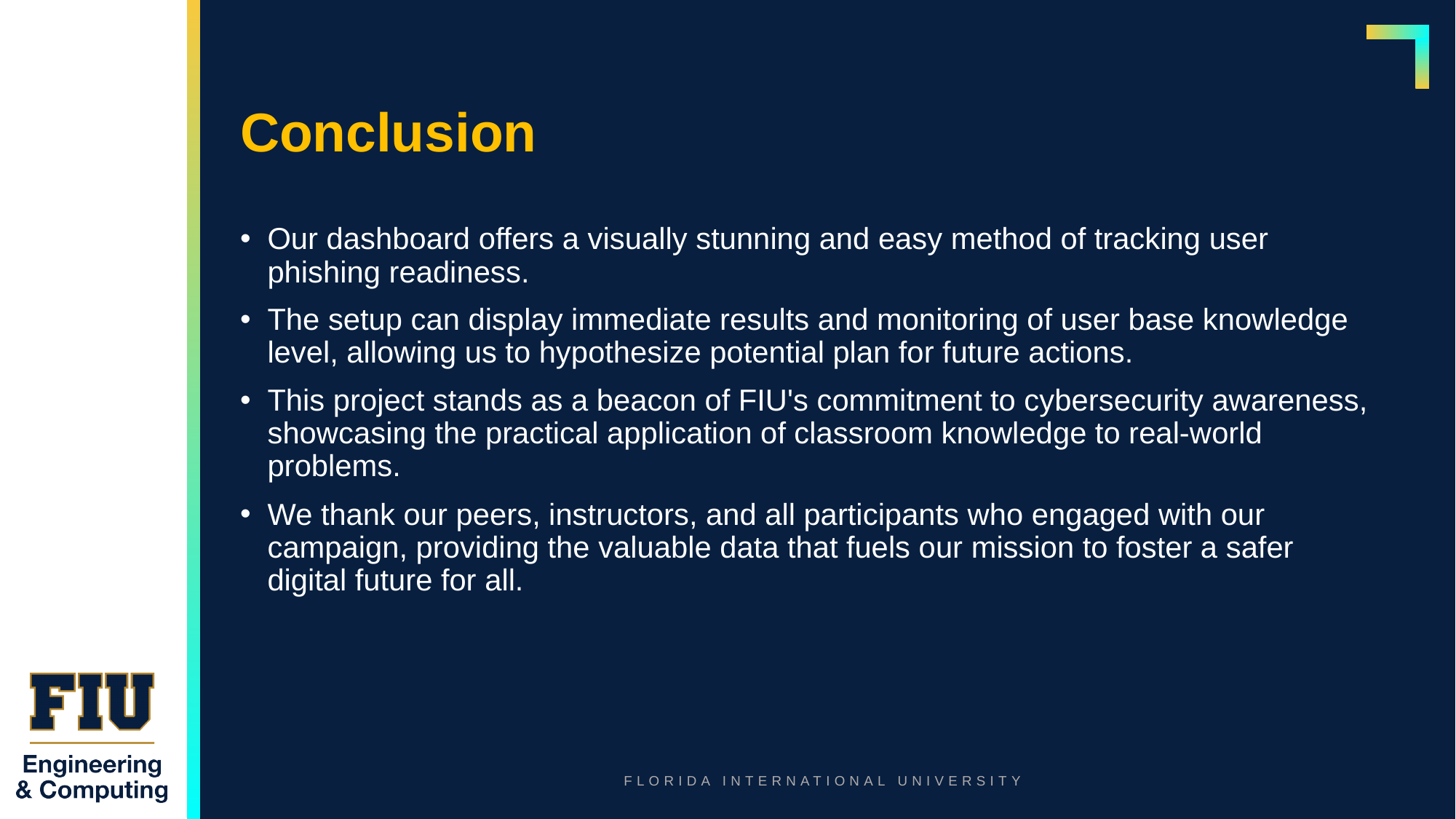

# Conclusion
Our dashboard offers a visually stunning and easy method of tracking user phishing readiness.
The setup can display immediate results and monitoring of user base knowledge level, allowing us to hypothesize potential plan for future actions.
This project stands as a beacon of FIU's commitment to cybersecurity awareness, showcasing the practical application of classroom knowledge to real-world problems.
We thank our peers, instructors, and all participants who engaged with our campaign, providing the valuable data that fuels our mission to foster a safer digital future for all.